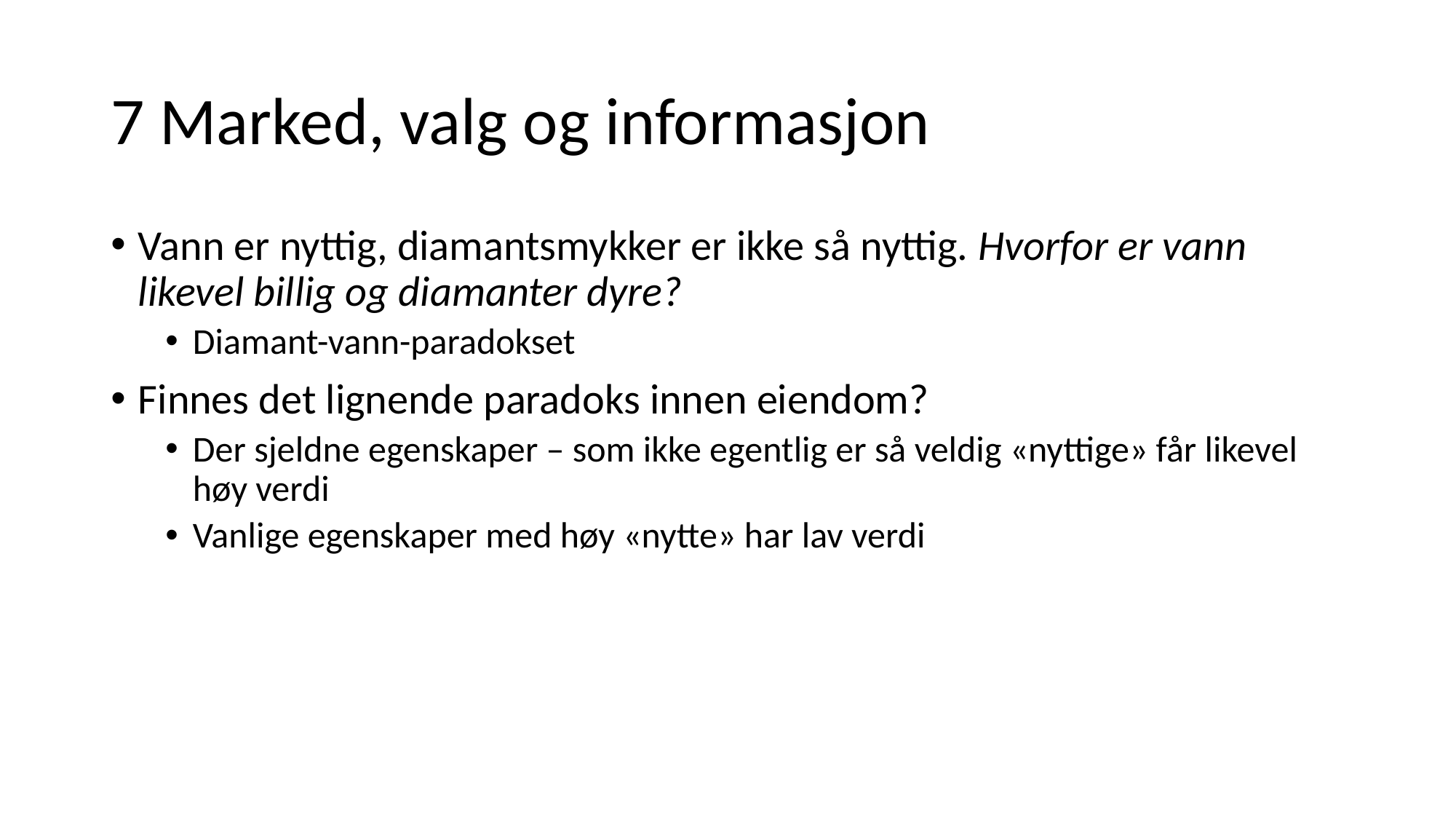

# 7 Marked, valg og informasjon
Vann er nyttig, diamantsmykker er ikke så nyttig. Hvorfor er vann likevel billig og diamanter dyre?
Diamant-vann-paradokset
Finnes det lignende paradoks innen eiendom?
Der sjeldne egenskaper – som ikke egentlig er så veldig «nyttige» får likevel høy verdi
Vanlige egenskaper med høy «nytte» har lav verdi